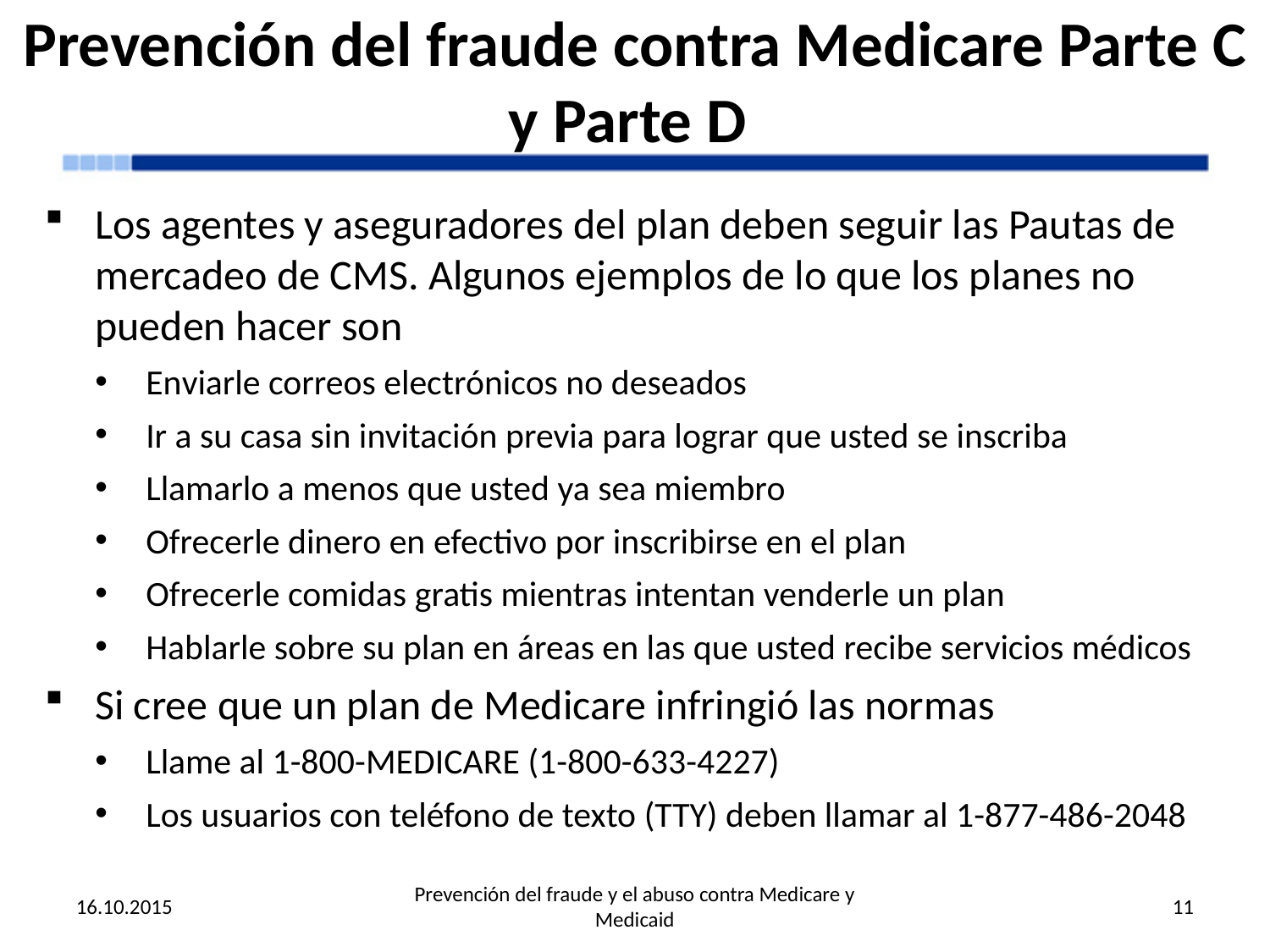

# Prevención del fraude contra Medicare Parte C y Parte D
Los agentes y aseguradores del plan deben seguir las Pautas de mercadeo de CMS. Algunos ejemplos de lo que los planes no pueden hacer son
Enviarle correos electrónicos no deseados
Ir a su casa sin invitación previa para lograr que usted se inscriba
Llamarlo a menos que usted ya sea miembro
Ofrecerle dinero en efectivo por inscribirse en el plan
Ofrecerle comidas gratis mientras intentan venderle un plan
Hablarle sobre su plan en áreas en las que usted recibe servicios médicos
Si cree que un plan de Medicare infringió las normas
Llame al 1-800-MEDICARE (1-800-633-4227)
Los usuarios con teléfono de texto (TTY) deben llamar al 1-877-486-2048
16.10.2015
Prevención del fraude y el abuso contra Medicare y Medicaid
11